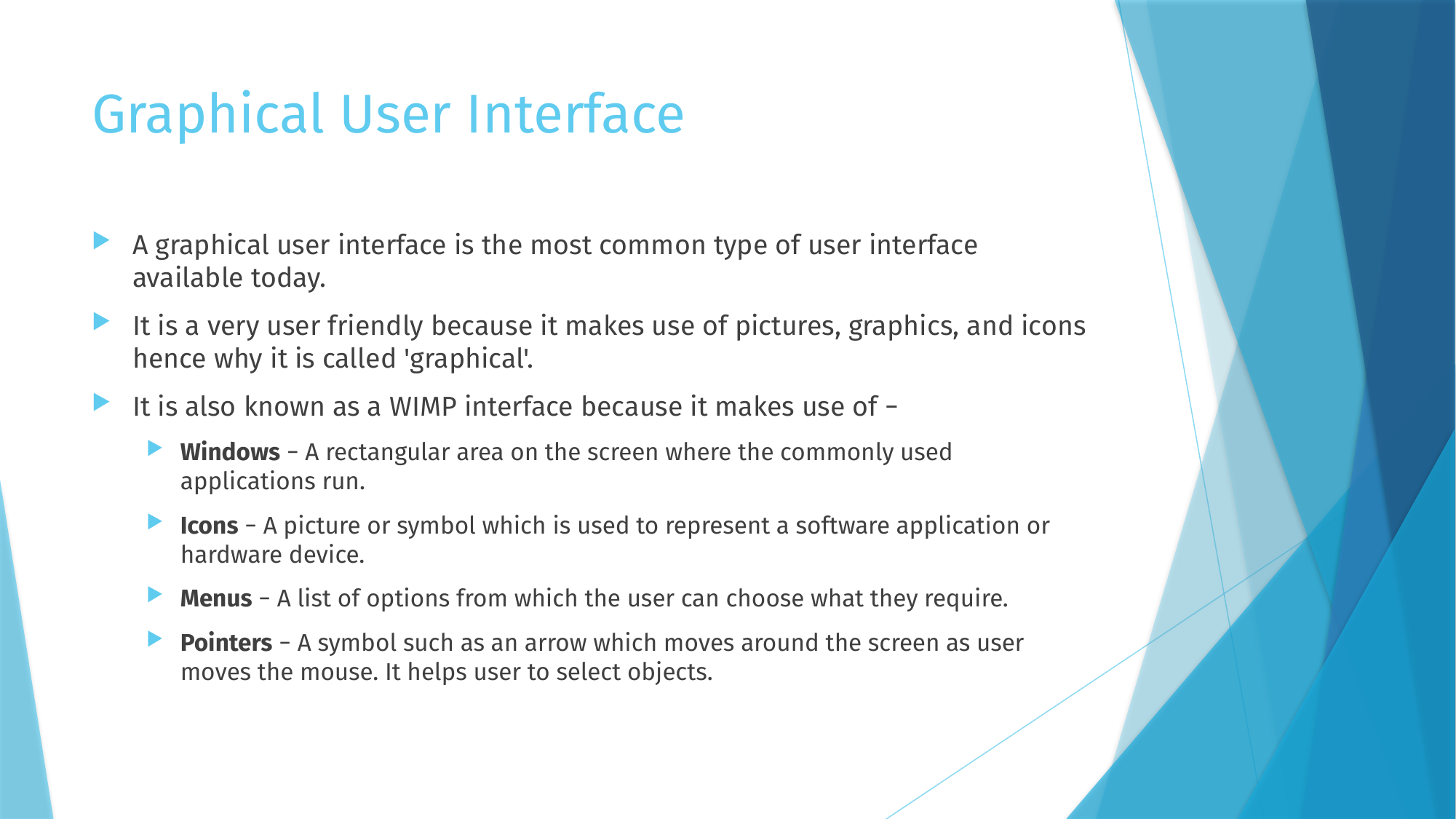

# Graphical User Interface
A graphical user interface is the most common type of user interface available today.
It is a very user friendly because it makes use of pictures, graphics, and icons hence why it is called 'graphical'.
It is also known as a WIMP interface because it makes use of −
Windows − A rectangular area on the screen where the commonly used applications run.
Icons − A picture or symbol which is used to represent a software application or hardware device.
Menus − A list of options from which the user can choose what they require.
Pointers − A symbol such as an arrow which moves around the screen as user moves the mouse. It helps user to select objects.